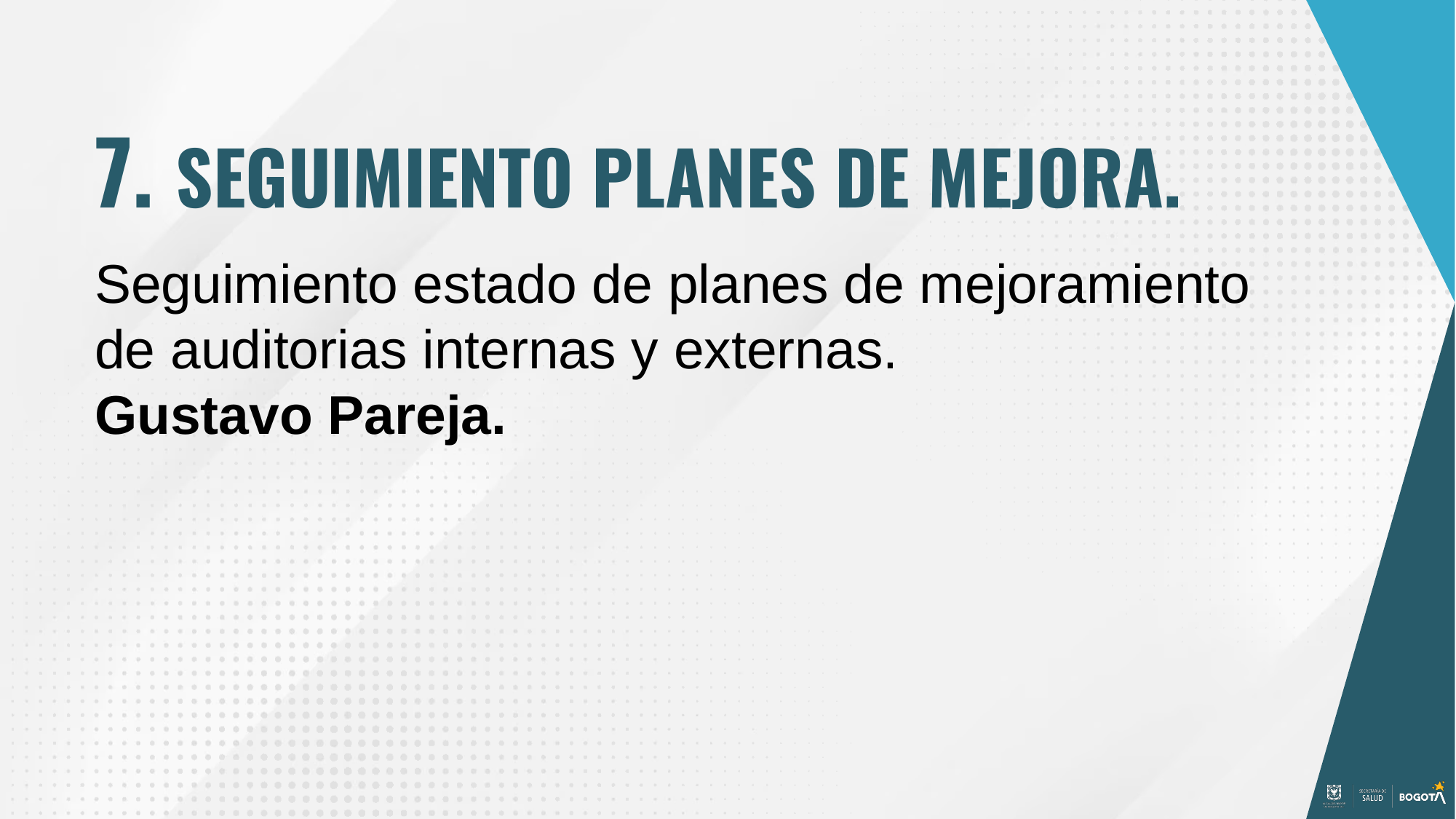

7. SEGUIMIENTO PLANES DE MEJORA.
Seguimiento estado de planes de mejoramiento de auditorias internas y externas.
Gustavo Pareja.